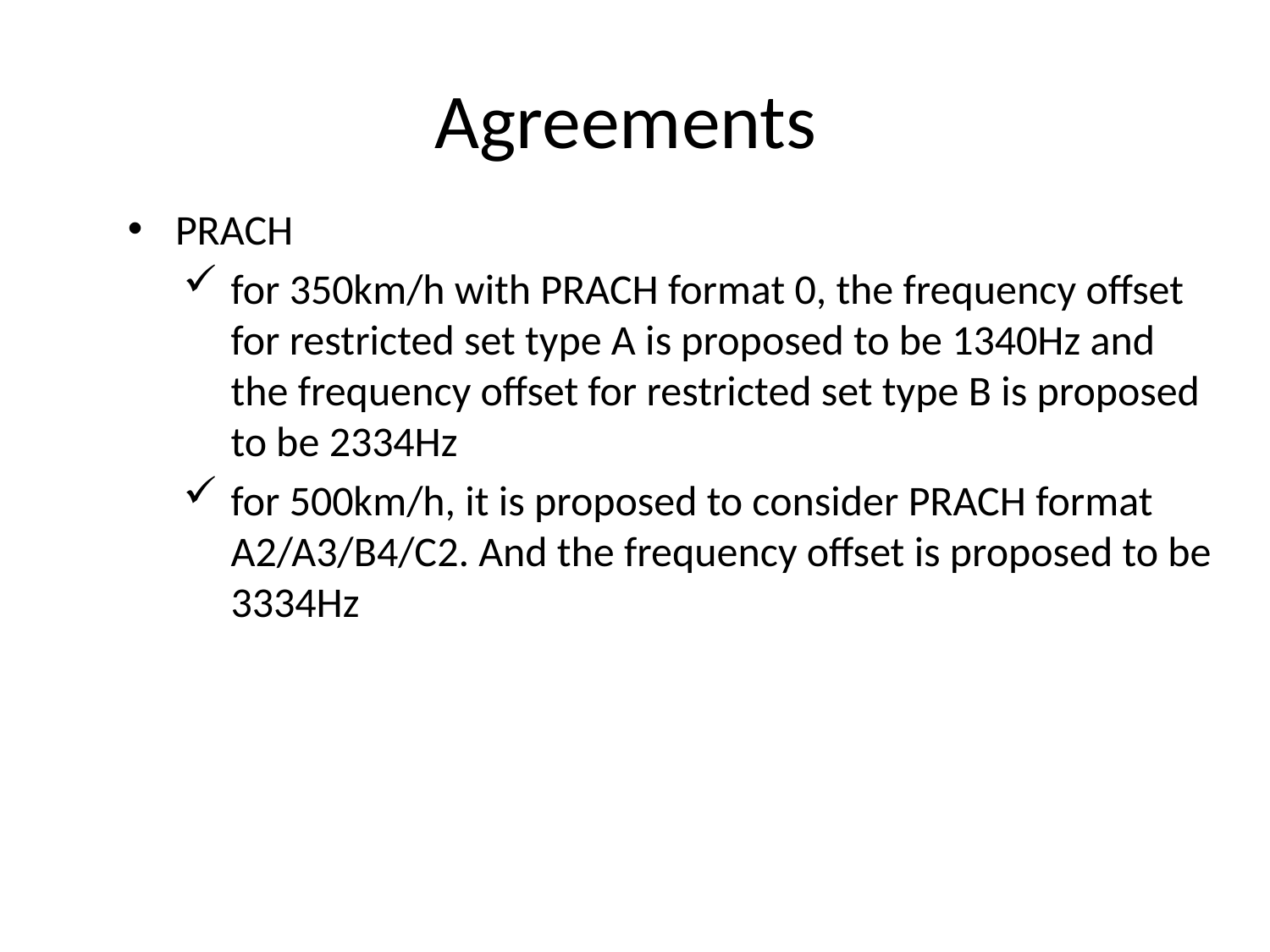

# Agreements
PRACH
for 350km/h with PRACH format 0, the frequency offset for restricted set type A is proposed to be 1340Hz and the frequency offset for restricted set type B is proposed to be 2334Hz
for 500km/h, it is proposed to consider PRACH format A2/A3/B4/C2. And the frequency offset is proposed to be 3334Hz